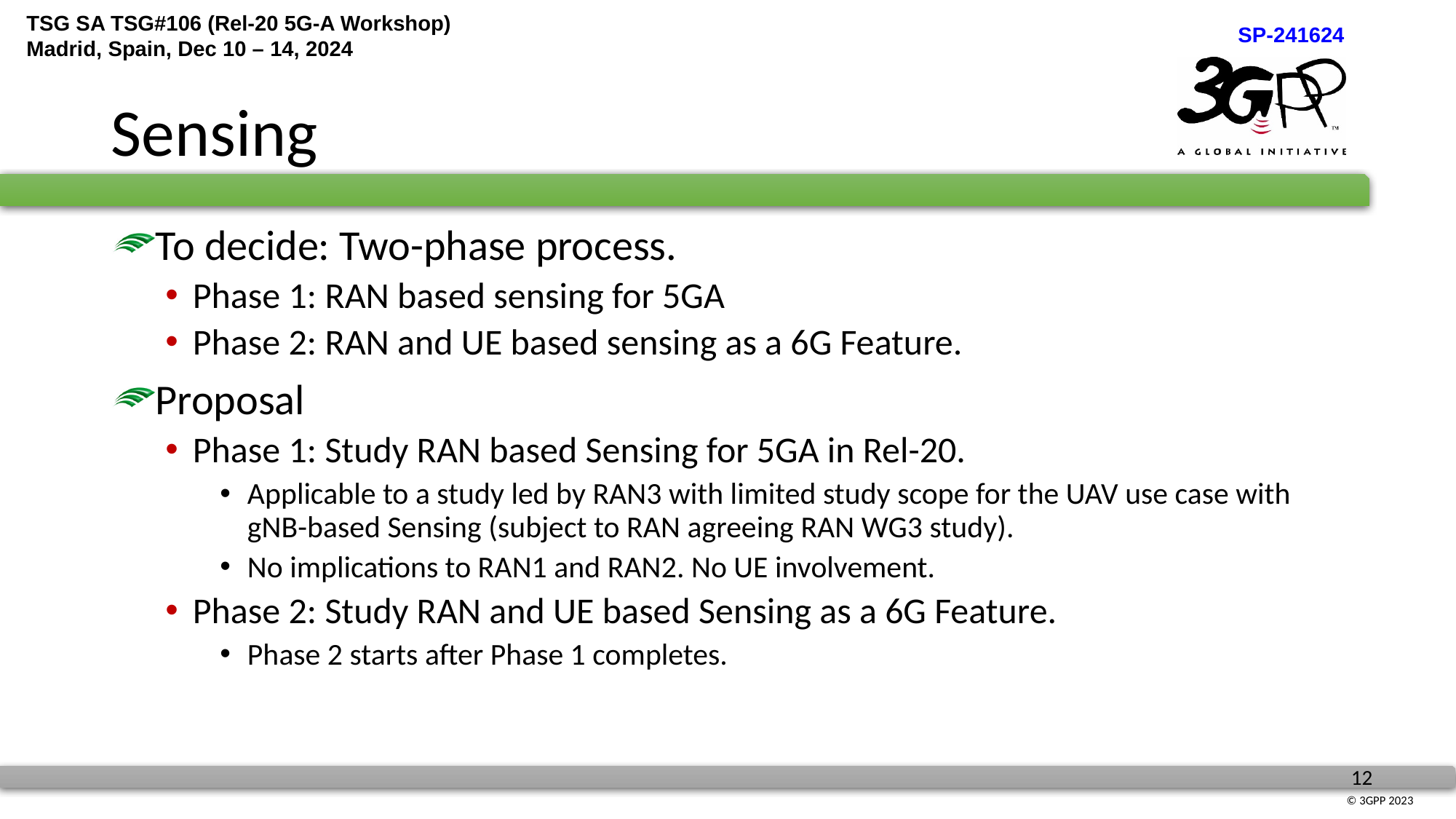

# Sensing
To decide: Two-phase process.
Phase 1: RAN based sensing for 5GA
Phase 2: RAN and UE based sensing as a 6G Feature.
Proposal
Phase 1: Study RAN based Sensing for 5GA in Rel-20.
Applicable to a study led by RAN3 with limited study scope for the UAV use case with gNB-based Sensing (subject to RAN agreeing RAN WG3 study).
No implications to RAN1 and RAN2. No UE involvement.
Phase 2: Study RAN and UE based Sensing as a 6G Feature.
Phase 2 starts after Phase 1 completes.